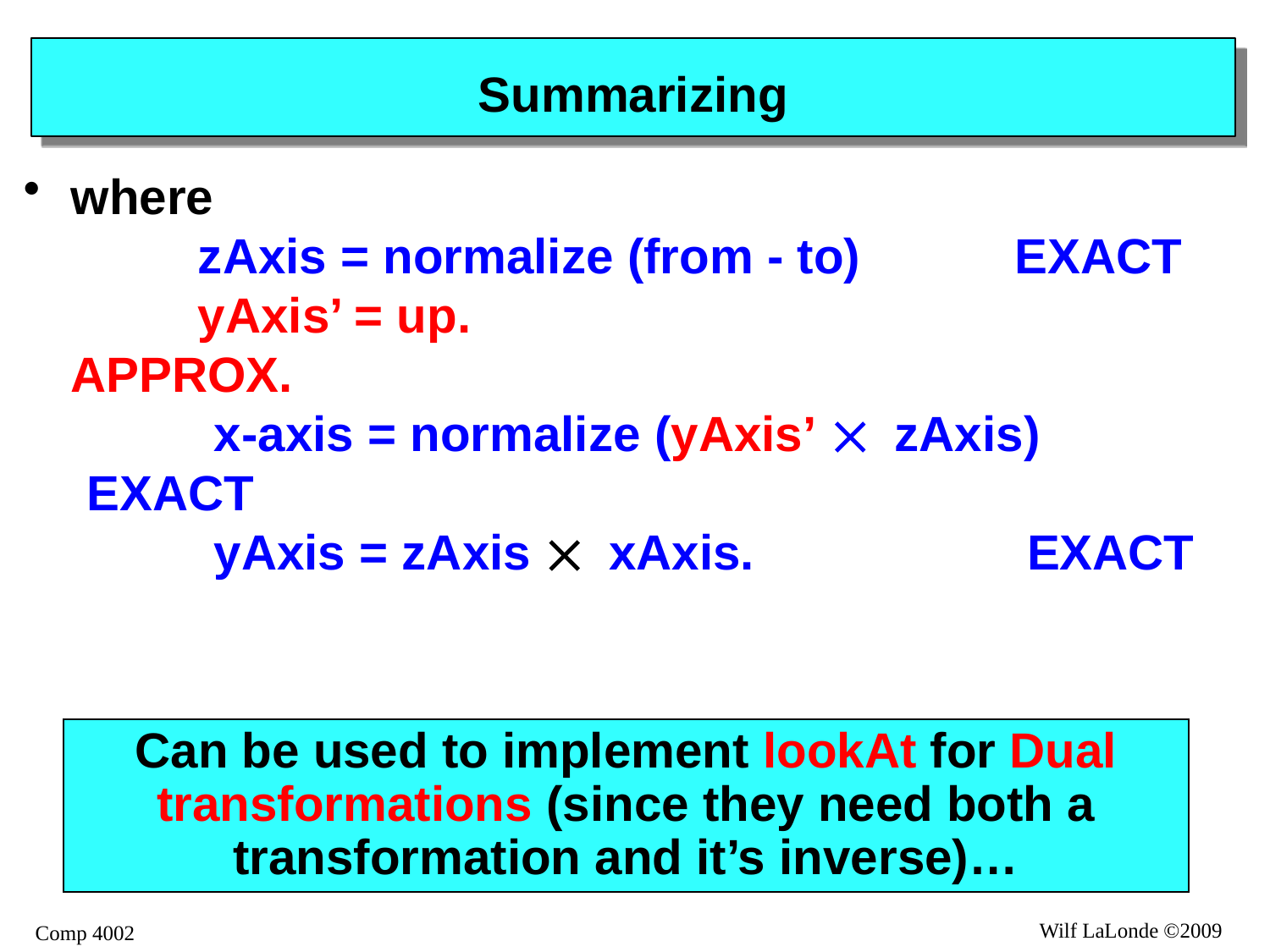

# Summarizing
where
	zAxis = normalize (from - to)	    EXACT
	yAxis’ = up.			    	    APPROX.
	x-axis = normalize (yAxis’ × zAxis) EXACT
	yAxis = zAxis × xAxis.		    EXACT
Can be used to implement lookAt for Dual transformations (since they need both a transformation and it’s inverse)…